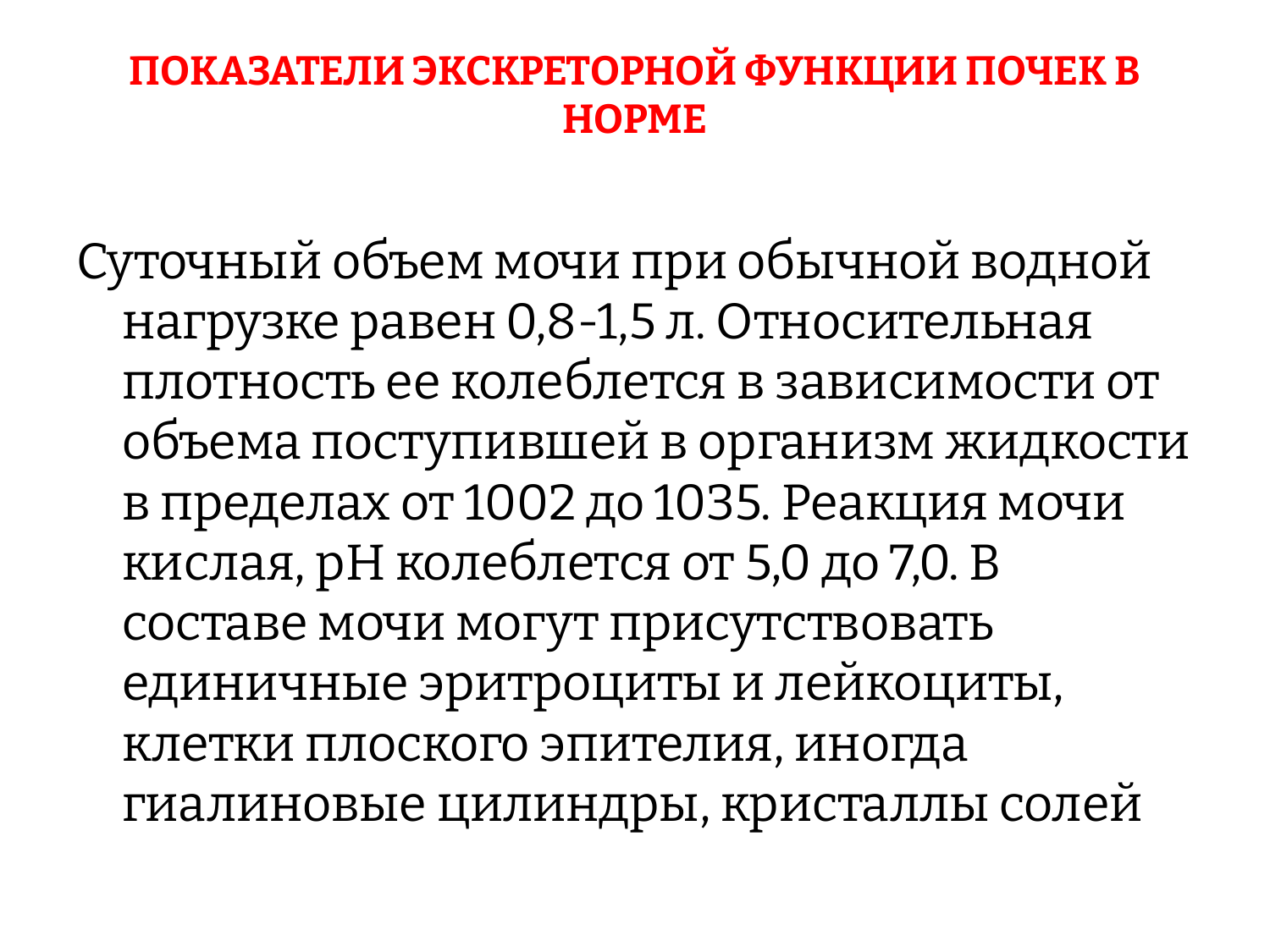

# ПОКАЗАТЕЛИ ЭКСКРЕТОРНОЙ ФУНКЦИИ ПОЧЕК В НОРМЕ
Суточный объем мочи при обычной водной нагрузке равен 0,8-1,5 л. Относительная плотность ее колеблется в зависимости от объема поступившей в организм жидкости в пределах от 1002 до 1035. Реакция мочи кислая, рН колеблется от 5,0 до 7,0. В составе мочи могут присутствовать единичные эритроциты и лейкоциты, клетки плоского эпителия, иногда гиалиновые цилиндры, кристаллы солей